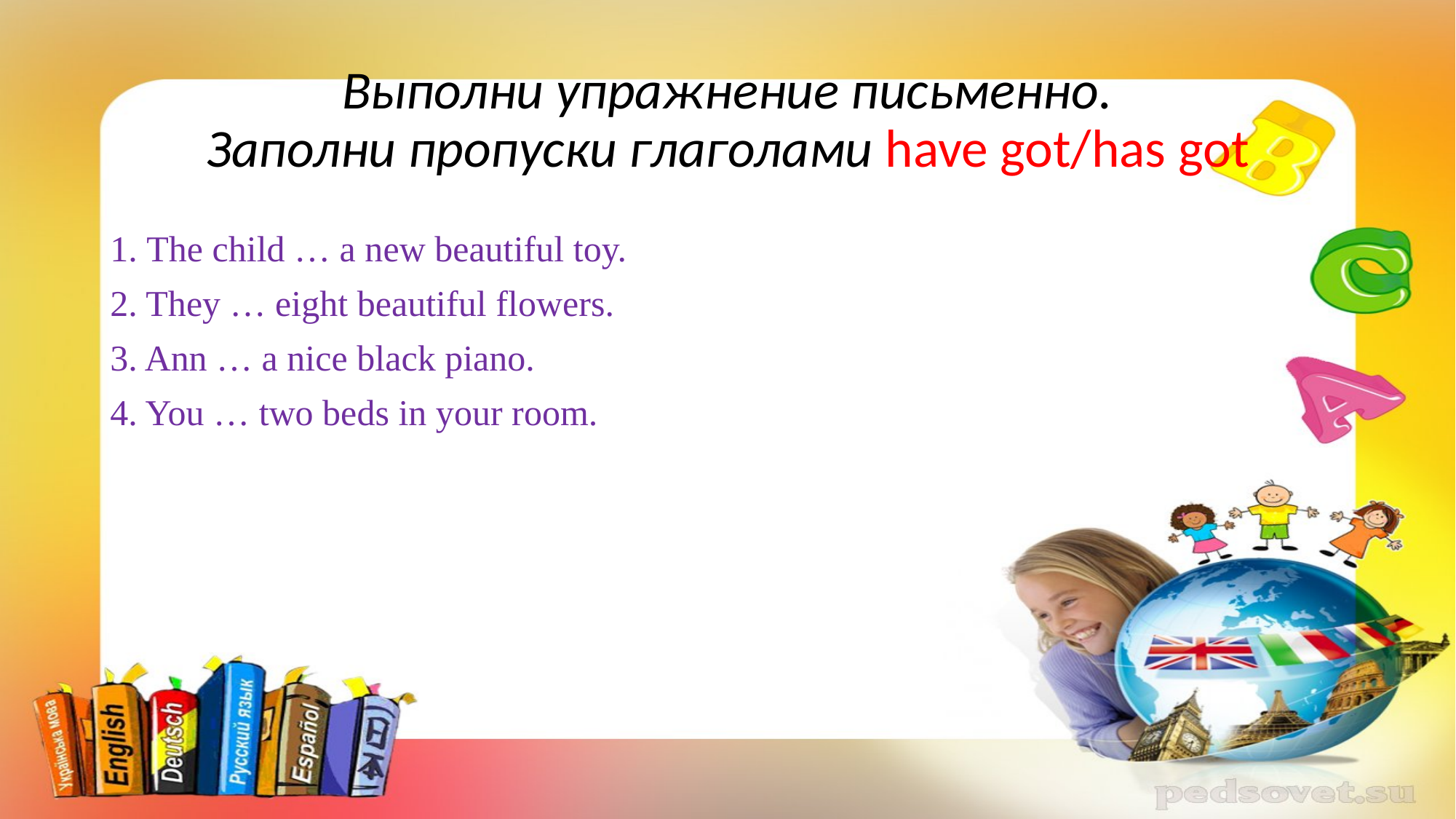

# Выполни упражнение письменно. Заполни пропуски глаголами have got/has got
1. The child … a new beautiful toy.
2. They … eight beautiful flowers.
3. Ann … a nice black piano.
4. You … two beds in your room.